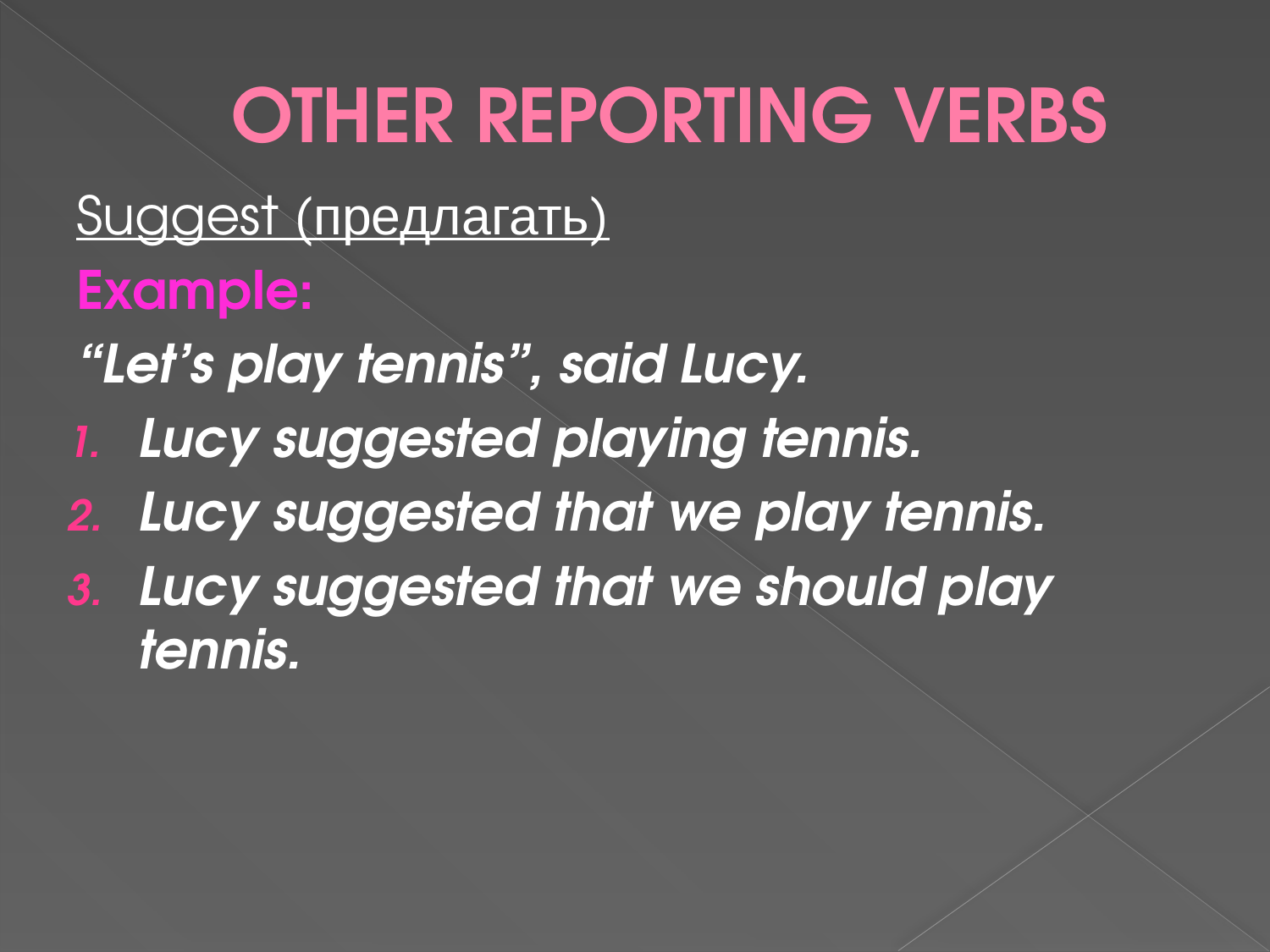

# OTHER REPORTING VERBS
Suggest (предлагать)
Example:
“Let’s play tennis”, said Lucy.
Lucy suggested playing tennis.
Lucy suggested that we play tennis.
Lucy suggested that we should play tennis.